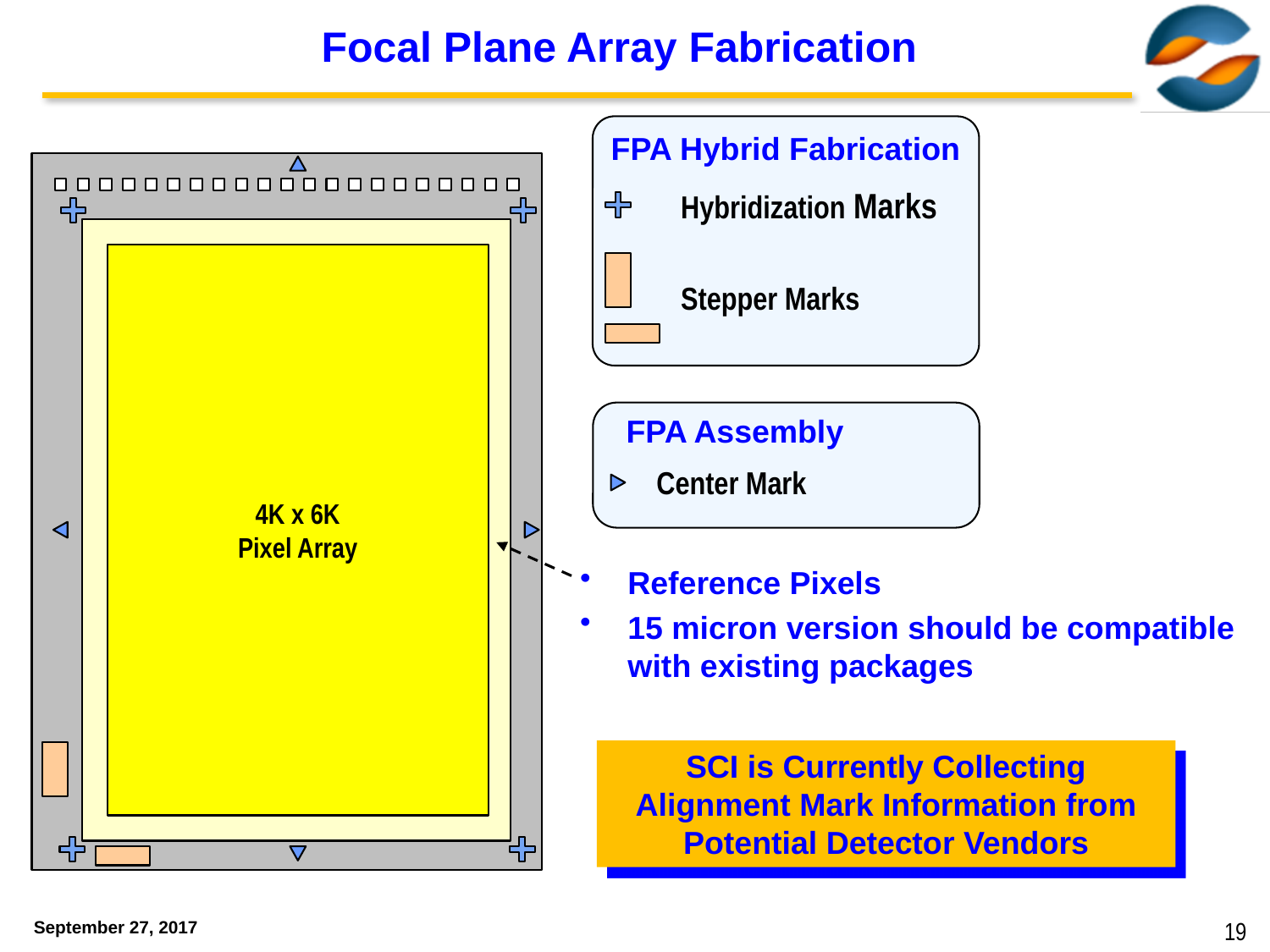

# Focal Plane Array Fabrication

FPA Hybrid Fabrication

4K x 6K
Pixel Array

Hybridization Marks

Stepper Marks

FPA Assembly
Center Mark

Reference Pixels
15 micron version should be compatible with existing packages
SCI is Currently Collecting Alignment Mark Information from Potential Detector Vendors
September 27, 2017
19